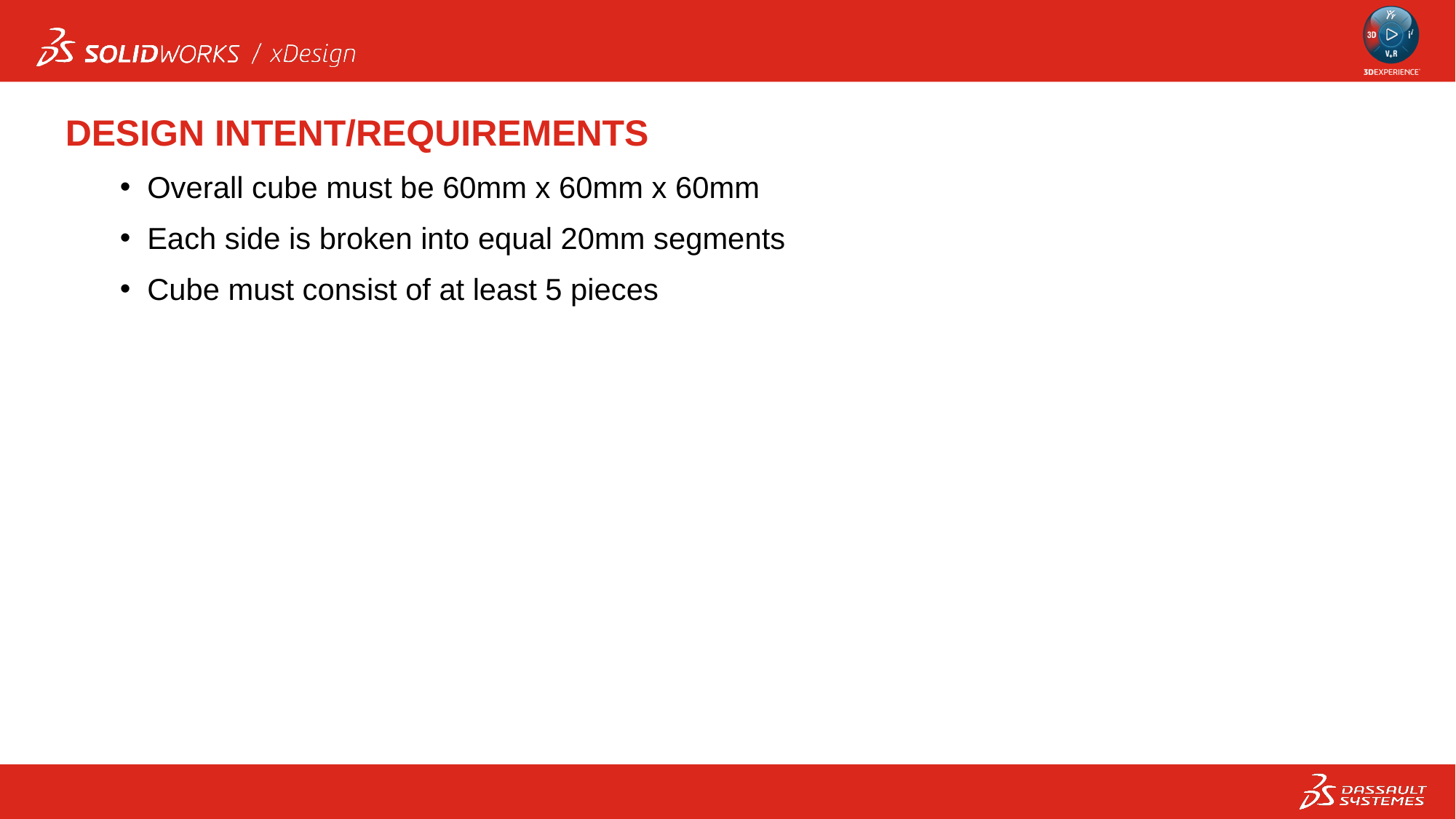

Design Intent/Requirements
Overall cube must be 60mm x 60mm x 60mm
Each side is broken into equal 20mm segments
Cube must consist of at least 5 pieces